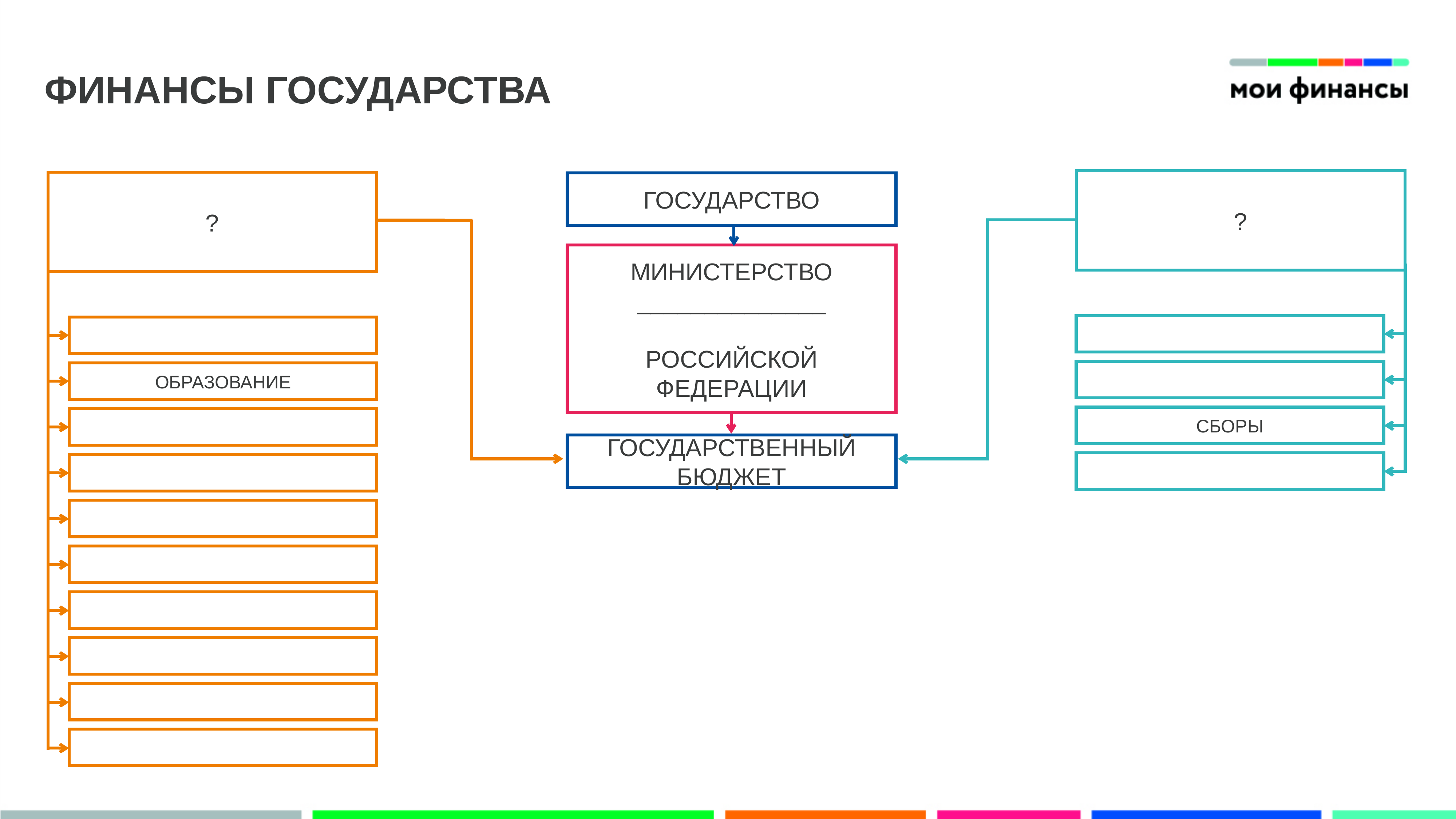

ФИНАНСЫ ГОСУДАРСТВА
?

сборы

?
государство

министерство
______________

российской федерации

образование

государственный бюджет